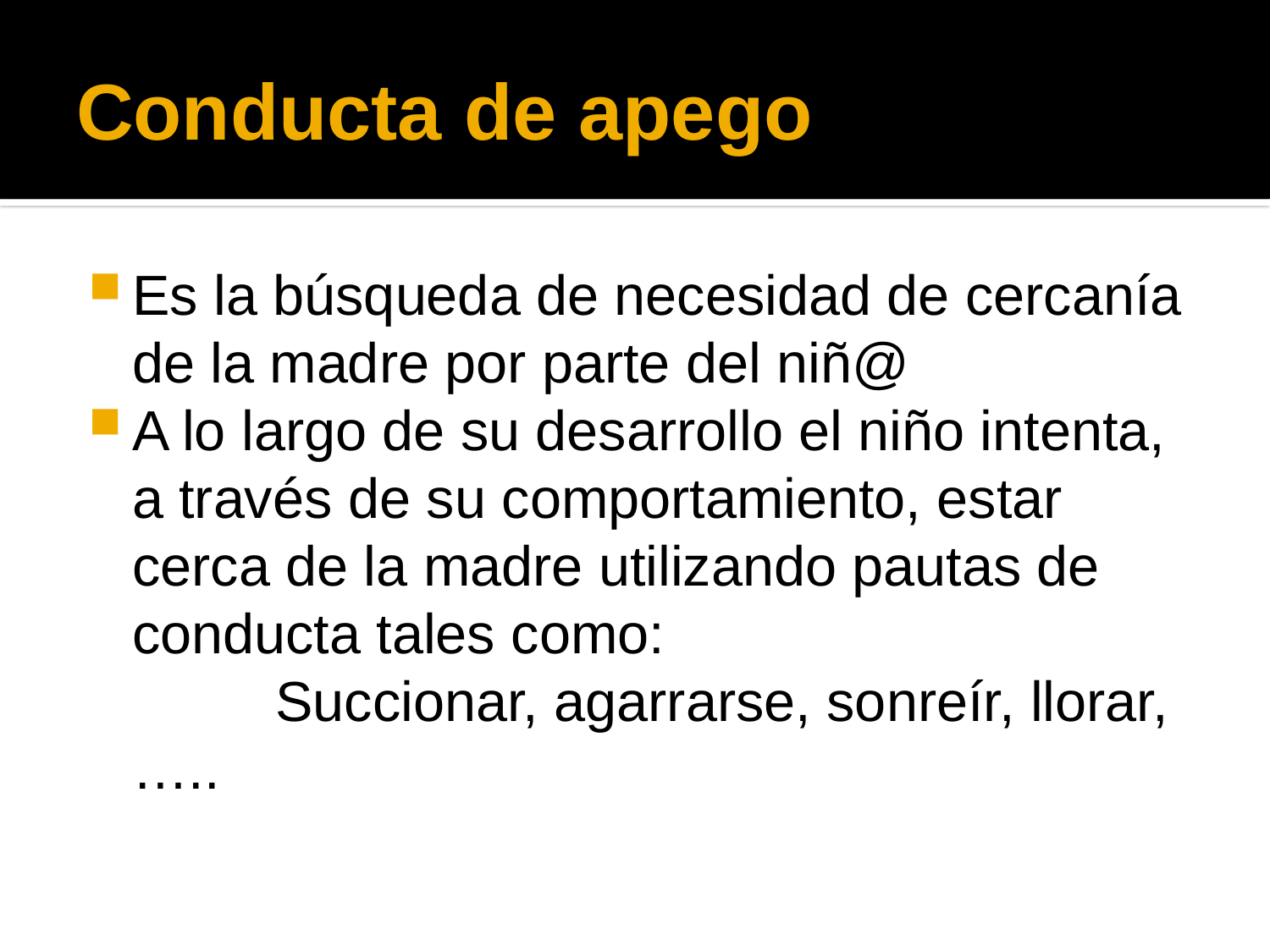

# Conducta de apego
Es la búsqueda de necesidad de cercanía de la madre por parte del niñ@
A lo largo de su desarrollo el niño intenta, a través de su comportamiento, estar cerca de la madre utilizando pautas de conducta tales como:
            Succionar, agarrarse, sonreír, llorar,…..